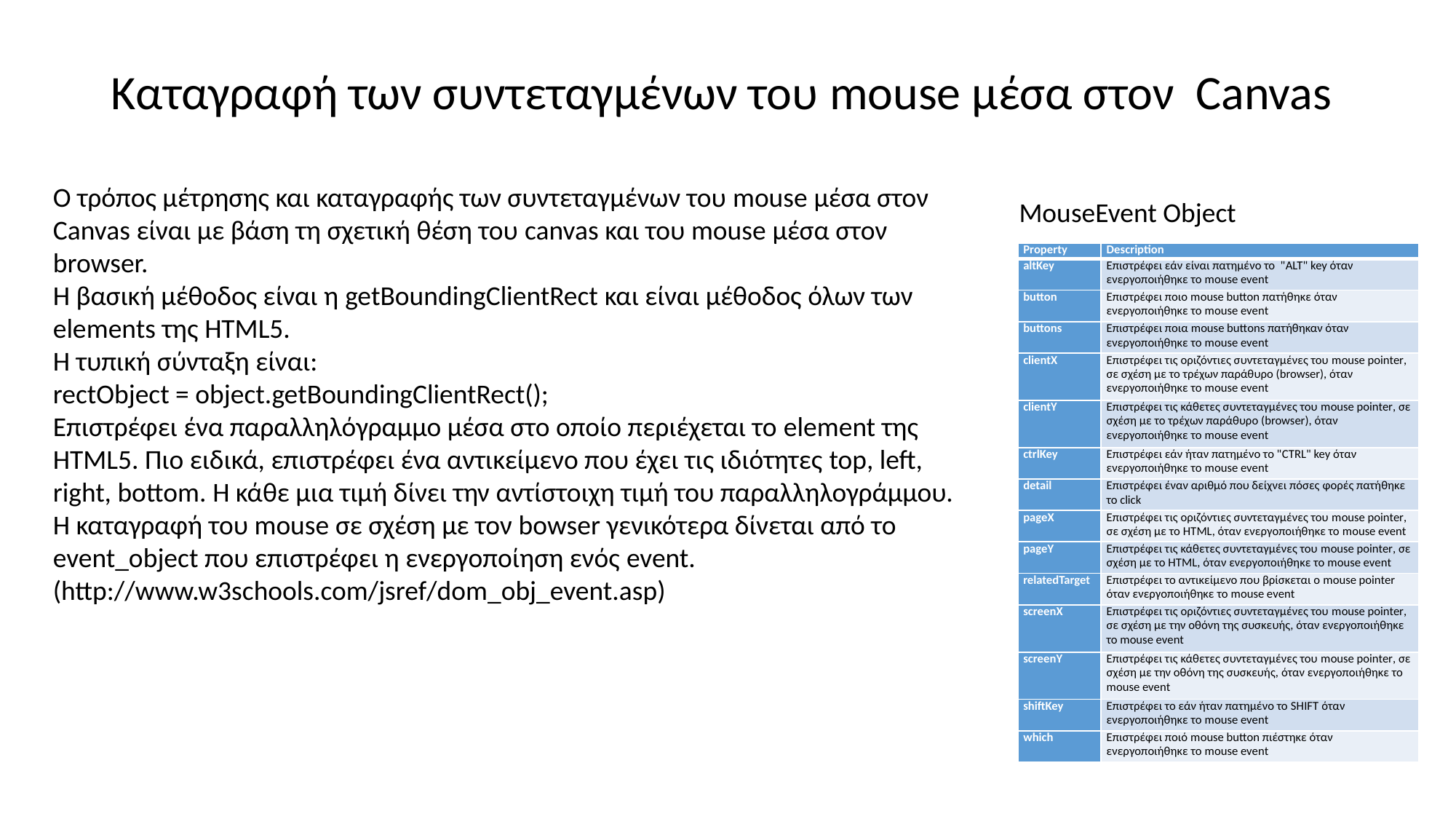

# Καταγραφή των συντεταγμένων του mouse μέσα στον  Canvas
Ο τρόπος μέτρησης και καταγραφής των συντεταγμένων του mouse μέσα στον Canvas είναι με βάση τη σχετική θέση του canvas και του mouse μέσα στον browser.
Η βασική μέθοδος είναι η getBoundingClientRect και είναι μέθοδος όλων των elements της HTML5.
Η τυπική σύνταξη είναι:
rectObject = object.getBoundingClientRect();
Επιστρέφει ένα παραλληλόγραμμο μέσα στο οποίο περιέχεται το element της HTML5. Πιο ειδικά, επιστρέφει ένα αντικείμενο που έχει τις ιδιότητες top, left, right, bottom. Η κάθε μια τιμή δίνει την αντίστοιχη τιμή του παραλληλογράμμου.
Η καταγραφή του mouse σε σχέση με τον bowser γενικότερα δίνεται από το event_object που επιστρέφει η ενεργοποίηση ενός event. (http://www.w3schools.com/jsref/dom_obj_event.asp)
MouseEvent Object
| Property | Description |
| --- | --- |
| altKey | Επιστρέφει εάν είναι πατημένο το "ALT" key όταν ενεργοποιήθηκε το mouse event |
| button | Επιστρέφει ποιο mouse button πατήθηκε όταν ενεργοποιήθηκε το mouse event |
| buttons | Επιστρέφει ποια mouse buttons πατήθηκαν όταν ενεργοποιήθηκε το mouse event |
| clientX | Επιστρέφει τις οριζόντιες συντεταγμένες του mouse pointer, σε σχέση με το τρέχων παράθυρο (browser), όταν ενεργοποιήθηκε το mouse event |
| clientY | Επιστρέφει τις κάθετες συντεταγμένες του mouse pointer, σε σχέση με το τρέχων παράθυρο (browser), όταν ενεργοποιήθηκε το mouse event |
| ctrlKey | Επιστρέφει εάν ήταν πατημένο το "CTRL" key όταν ενεργοποιήθηκε το mouse event |
| detail | Επιστρέφει έναν αριθμό που δείχνει πόσες φορές πατήθηκε το click |
| pageX | Επιστρέφει τις οριζόντιες συντεταγμένες του mouse pointer, σε σχέση με το HTML, όταν ενεργοποιήθηκε το mouse event |
| pageY | Επιστρέφει τις κάθετες συντεταγμένες του mouse pointer, σε σχέση με το HTML, όταν ενεργοποιήθηκε το mouse event |
| relatedTarget | Επιστρέφει το αντικείμενο που βρίσκεται ο mouse pointer όταν ενεργοποιήθηκε το mouse event |
| screenX | Επιστρέφει τις οριζόντιες συντεταγμένες του mouse pointer, σε σχέση με την οθόνη της συσκευής, όταν ενεργοποιήθηκε το mouse event |
| screenY | Επιστρέφει τις κάθετες συντεταγμένες του mouse pointer, σε σχέση με την οθόνη της συσκευής, όταν ενεργοποιήθηκε το mouse event |
| shiftKey | Επιστρέφει το εάν ήταν πατημένο το SHIFT όταν ενεργοποιήθηκε το mouse event |
| which | Επιστρέφει ποιό mouse button πιέστηκε όταν ενεργοποιήθηκε το mouse event |